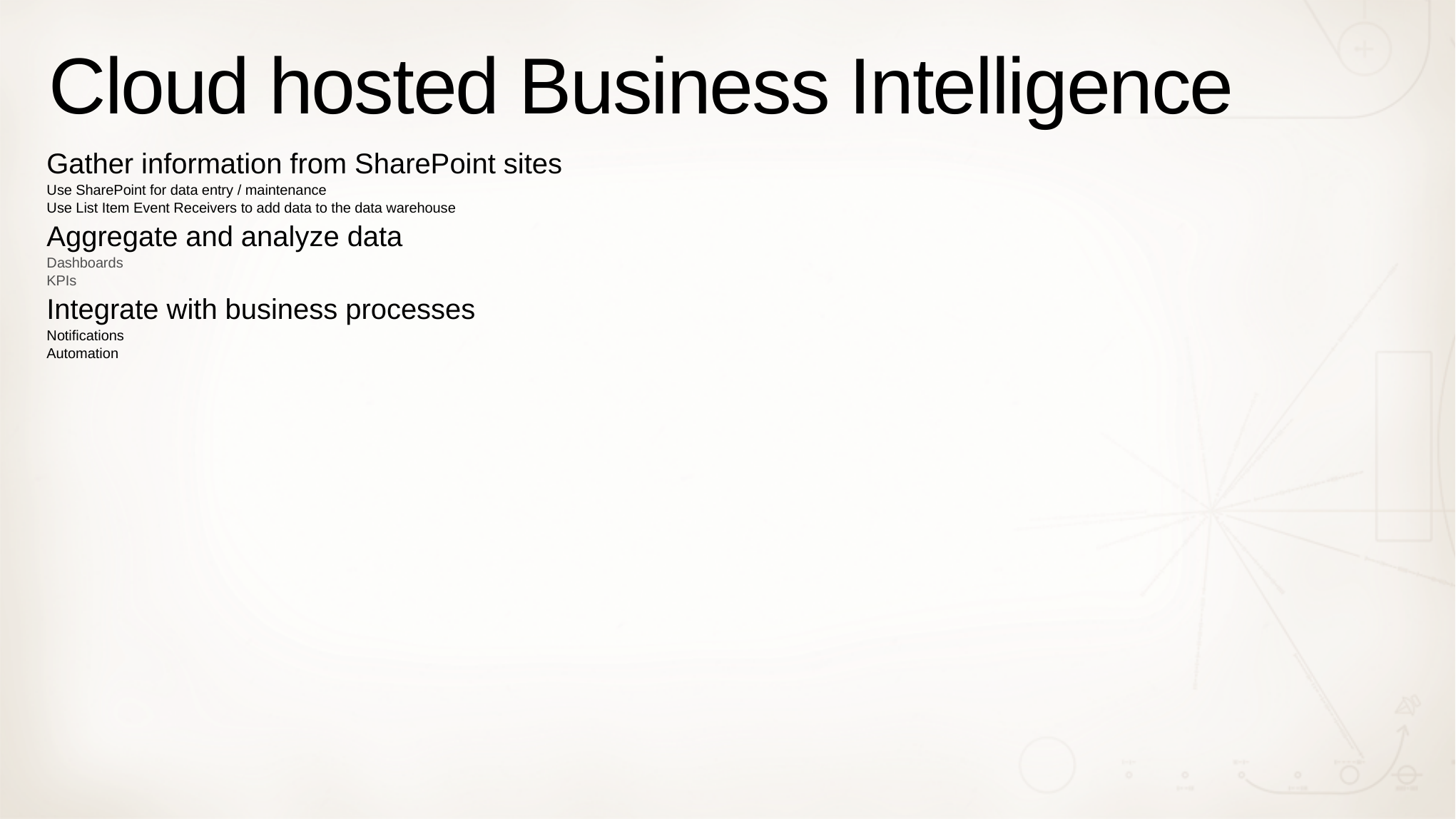

# Cloud hosted Business Intelligence
Gather information from SharePoint sites
Use SharePoint for data entry / maintenance
Use List Item Event Receivers to add data to the data warehouse
Aggregate and analyze data
Dashboards
KPIs
Integrate with business processes
Notifications
Automation